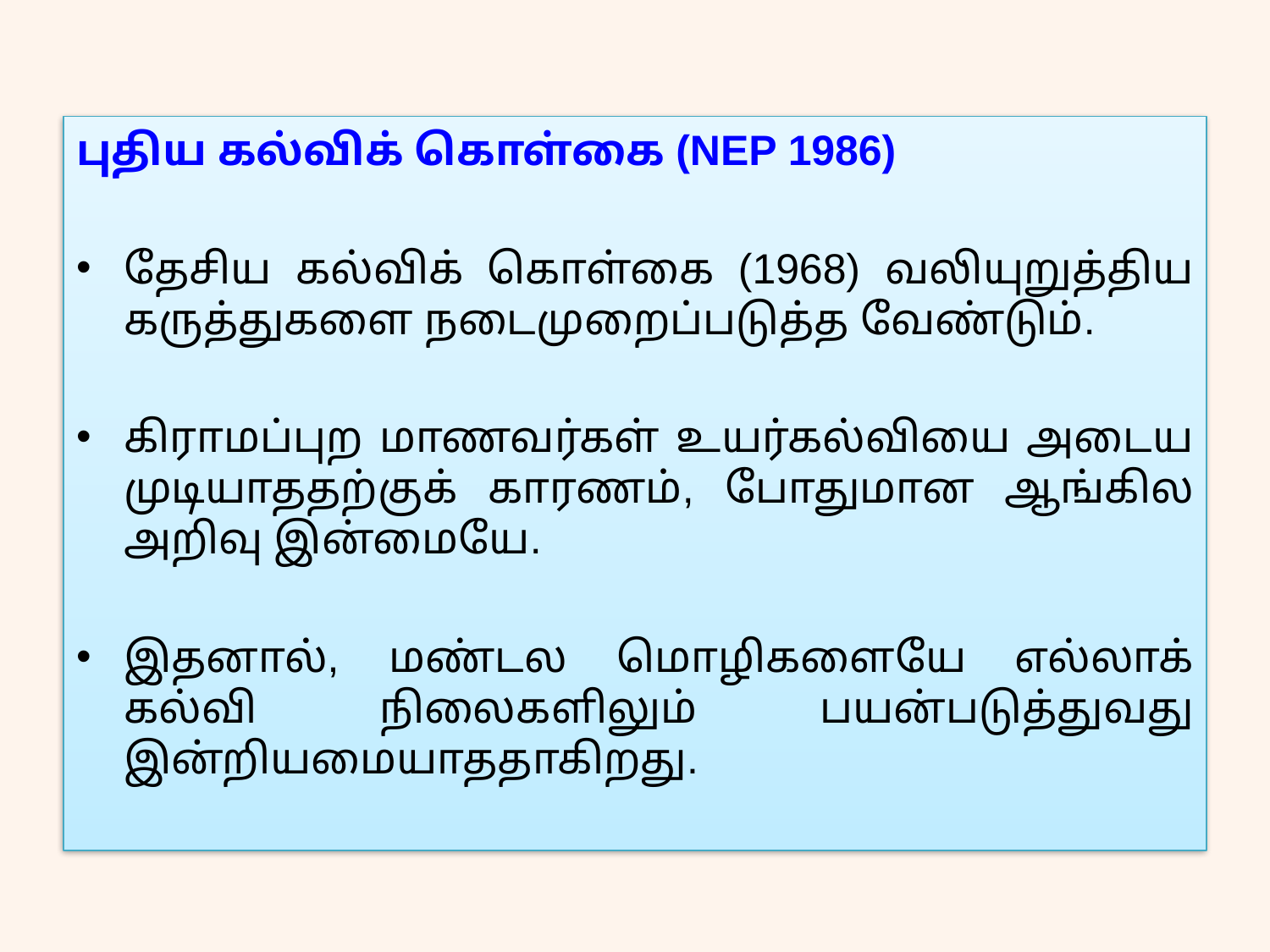

புதிய கல்விக் கொள்கை (NEP 1986)

தேசிய கல்விக் கொள்கை (1968) வலியுறுத்திய கருத்துகளை நடைமுறைப்படுத்த வேண்டும்.

கிராமப்புற மாணவர்கள் உயர்கல்வியை அடைய முடியாததற்குக் காரணம், போதுமான ஆங்கில அறிவு இன்மையே.

இதனால், மண்டல மொழிகளையே எல்லாக் கல்வி நிலைகளிலும் பயன்படுத்துவது இன்றியமையாததாகிறது.